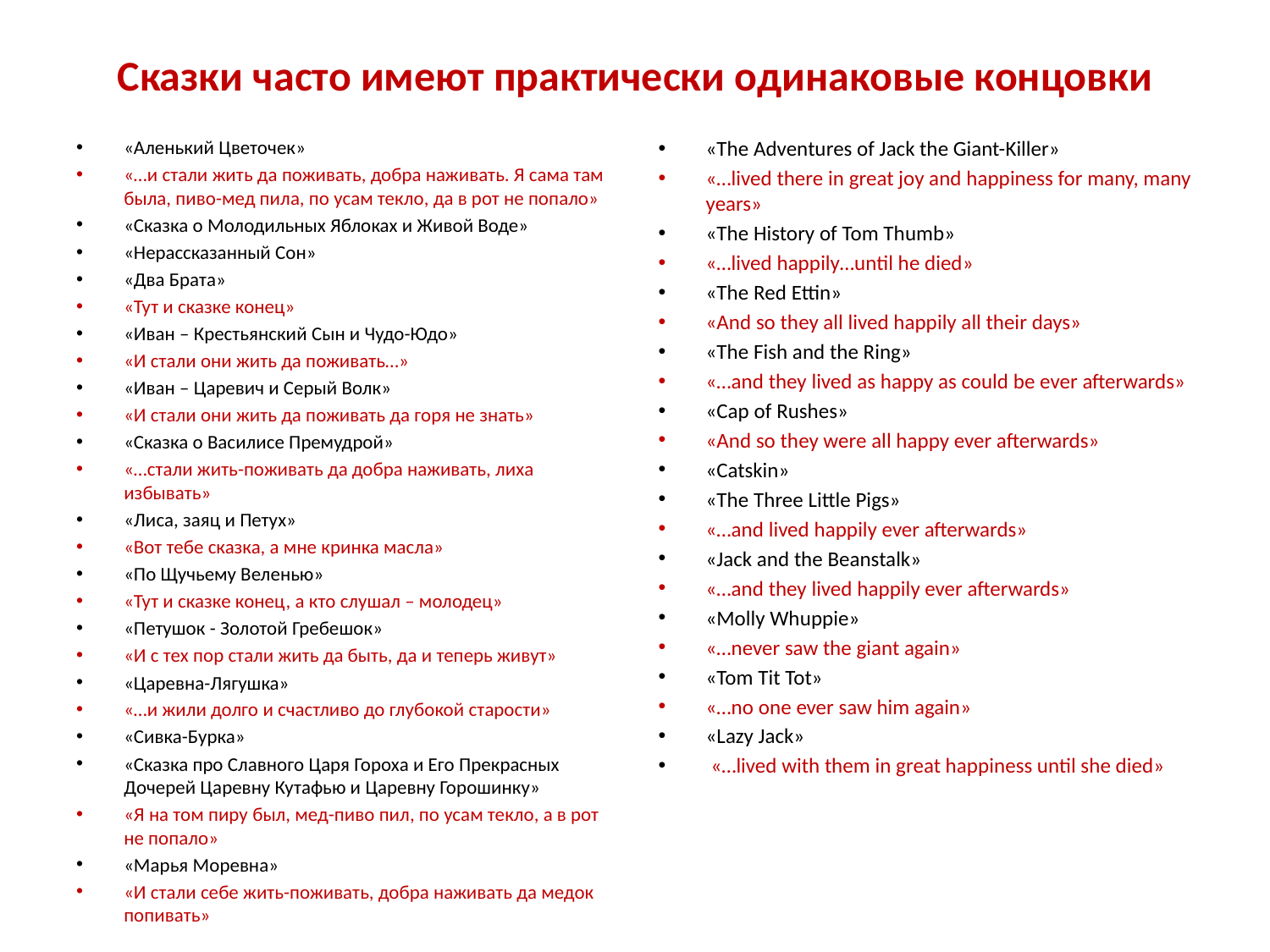

# Сказки часто имеют практически одинаковые концовки
«Аленький Цветочек»
«…и стали жить да поживать, добра наживать. Я сама там была, пиво-мед пила, по усам текло, да в рот не попало»
«Сказка о Молодильных Яблоках и Живой Воде»
«Нерассказанный Сон»
«Два Брата»
«Тут и сказке конец»
«Иван – Крестьянский Сын и Чудо-Юдо»
«И стали они жить да поживать…»
«Иван – Царевич и Серый Волк»
«И стали они жить да поживать да горя не знать»
«Сказка о Василисе Премудрой»
«…стали жить-поживать да добра наживать, лиха избывать»
«Лиса, заяц и Петух»
«Вот тебе сказка, а мне кринка масла»
«По Щучьему Веленью»
«Тут и сказке конец, а кто слушал – молодец»
«Петушок - Золотой Гребешок»
«И с тех пор стали жить да быть, да и теперь живут»
«Царевна-Лягушка»
«…и жили долго и счастливо до глубокой старости»
«Сивка-Бурка»
«Сказка про Славного Царя Гороха и Его Прекрасных Дочерей Царевну Кутафью и Царевну Горошинку»
«Я на том пиру был, мед-пиво пил, по усам текло, а в рот не попало»
«Марья Моревна»
«И стали себе жить-поживать, добра наживать да медок попивать»

«The Adventures of Jack the Giant-Killer»
«…lived there in great joy and happiness for many, many years»
«The History of Tom Thumb»
«…lived happily…until he died»
«The Red Ettin»
«And so they all lived happily all their days»
«The Fish and the Ring»
«…and they lived as happy as could be ever afterwards»
«Cap of Rushes»
«And so they were all happy ever afterwards»
«Catskin»
«The Three Little Pigs»
«…and lived happily ever afterwards»
«Jack and the Beanstalk»
«…and they lived happily ever afterwards»
«Molly Whuppie»
«…never saw the giant again»
«Tom Tit Tot»
«…no one ever saw him again»
«Lazy Jack»
 «…lived with them in great happiness until she died»